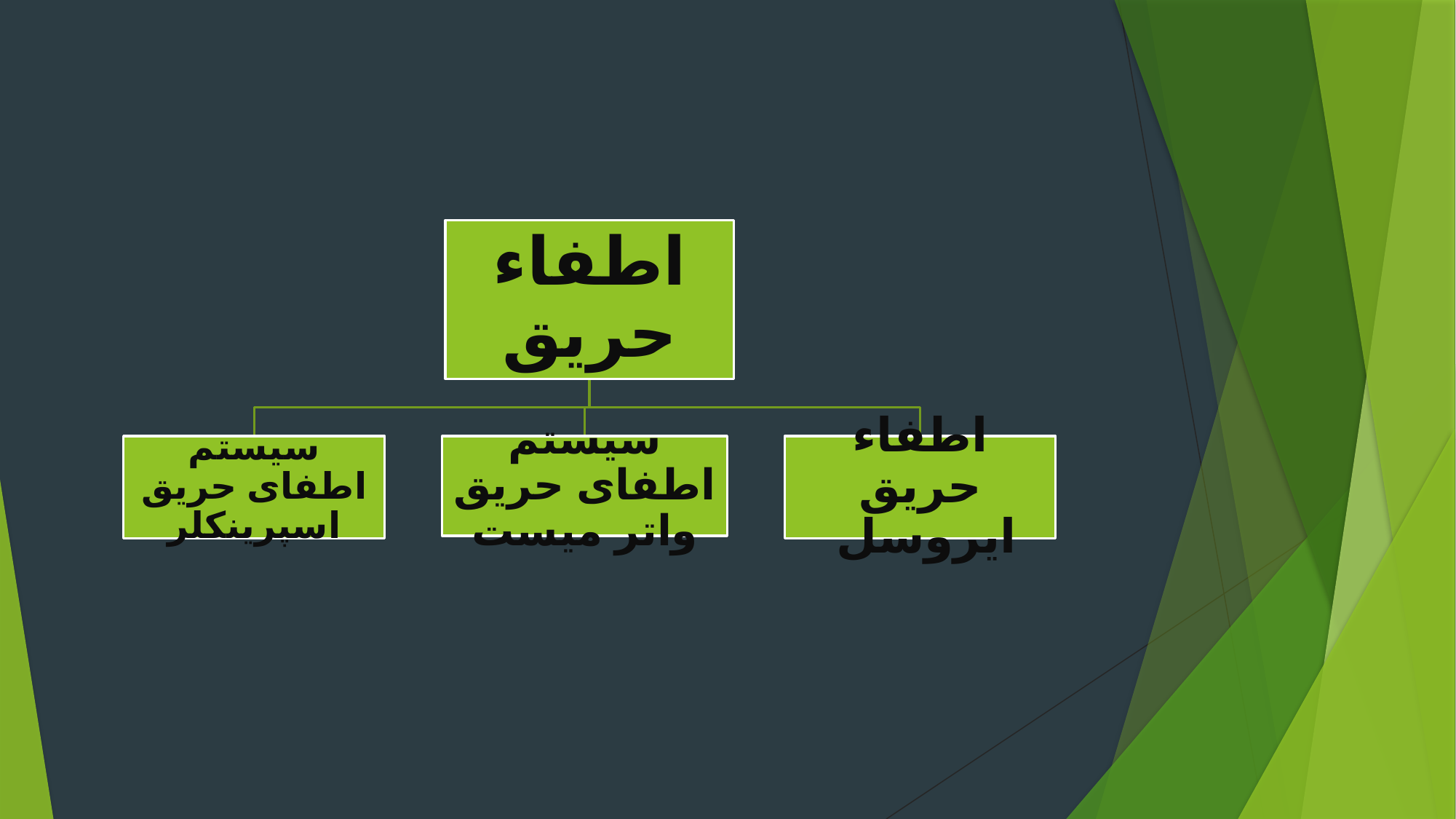

اطفاء حریق
سیستم اطفای حریق اسپرینکلر
سیستم اطفای حریق واتر میست
اطفاء حریق ایروسل